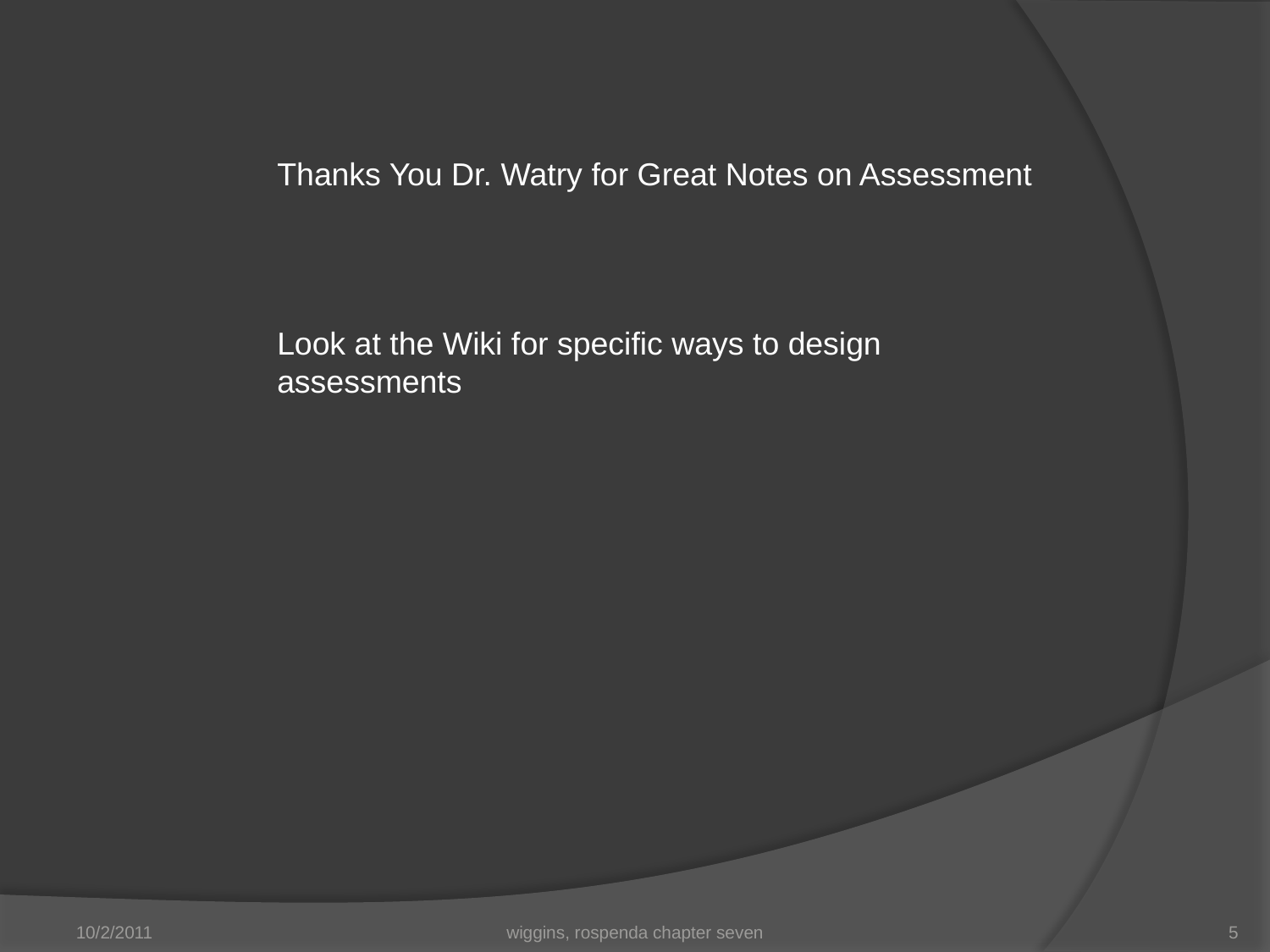

Thanks You Dr. Watry for Great Notes on Assessment
Look at the Wiki for specific ways to design assessments
10/2/2011
wiggins, rospenda chapter seven
5